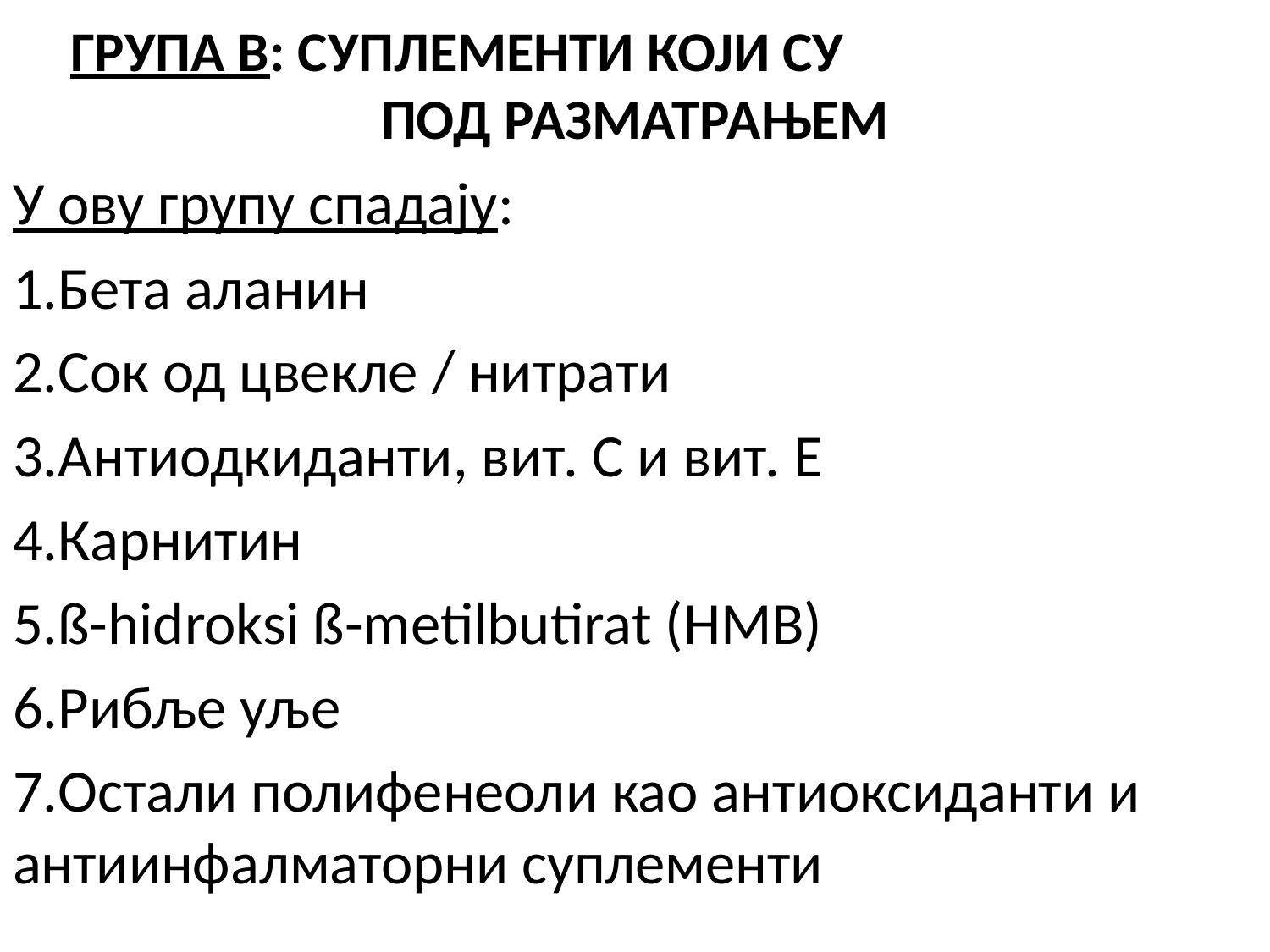

ГРУПА В: СУПЛЕМЕНТИ КОЈИ СУ                             ПОД РАЗМАТРАЊЕМ
У ову групу спадају:
Бета аланин
Сок од цвекле / нитрати
Антиодкиданти, вит. C и вит. Е
Карнитин
ß-hidroksi ß-metilbutirat (HMB)
Рибље уље
Остали полифенеоли као антиоксиданти и антиинфалматорни суплементи